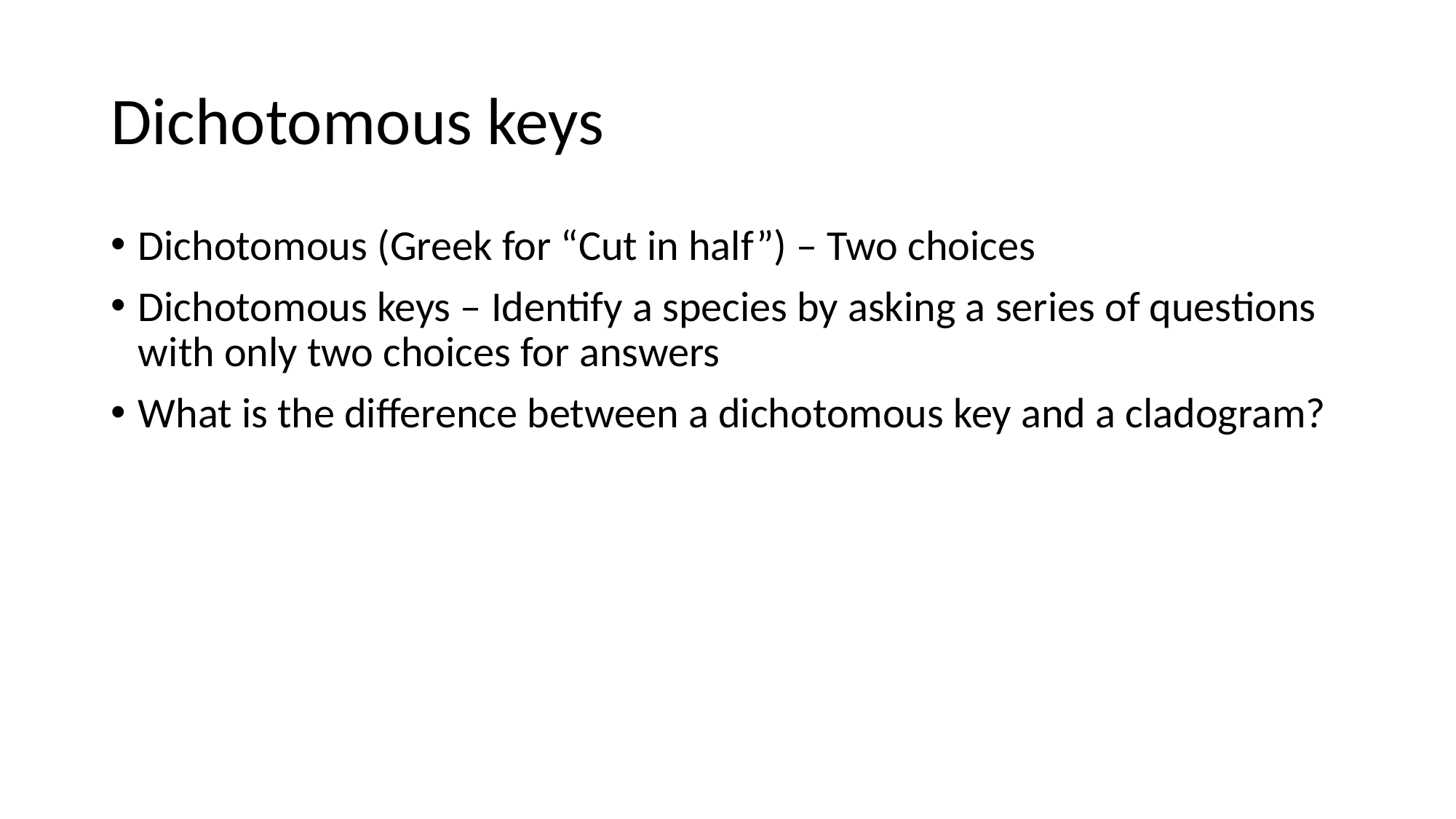

# Dichotomous keys
Dichotomous (Greek for “Cut in half”) – Two choices
Dichotomous keys – Identify a species by asking a series of questions with only two choices for answers
What is the difference between a dichotomous key and a cladogram?